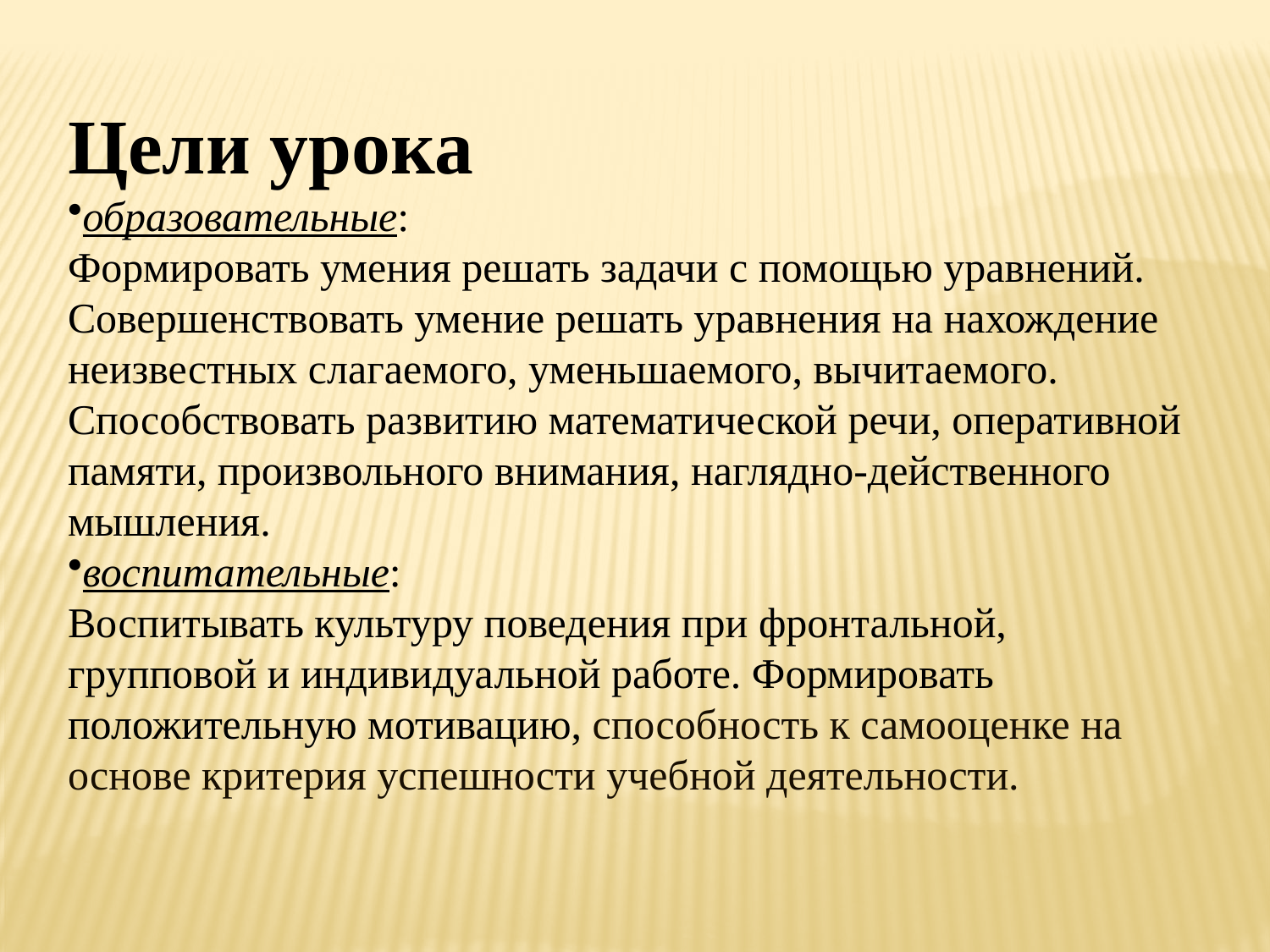

Цели урока
образовательные:
Формировать умения решать задачи с помощью уравнений. Совершенствовать умение решать уравнения на нахождение неизвестных слагаемого, уменьшаемого, вычитаемого.
Способствовать развитию математической речи, оперативной памяти, произвольного внимания, наглядно-действенного мышления.
воспитательные:
Воспитывать культуру поведения при фронтальной, групповой и индивидуальной работе. Формировать положительную мотивацию, способность к самооценке на основе критерия успешности учебной деятельности.